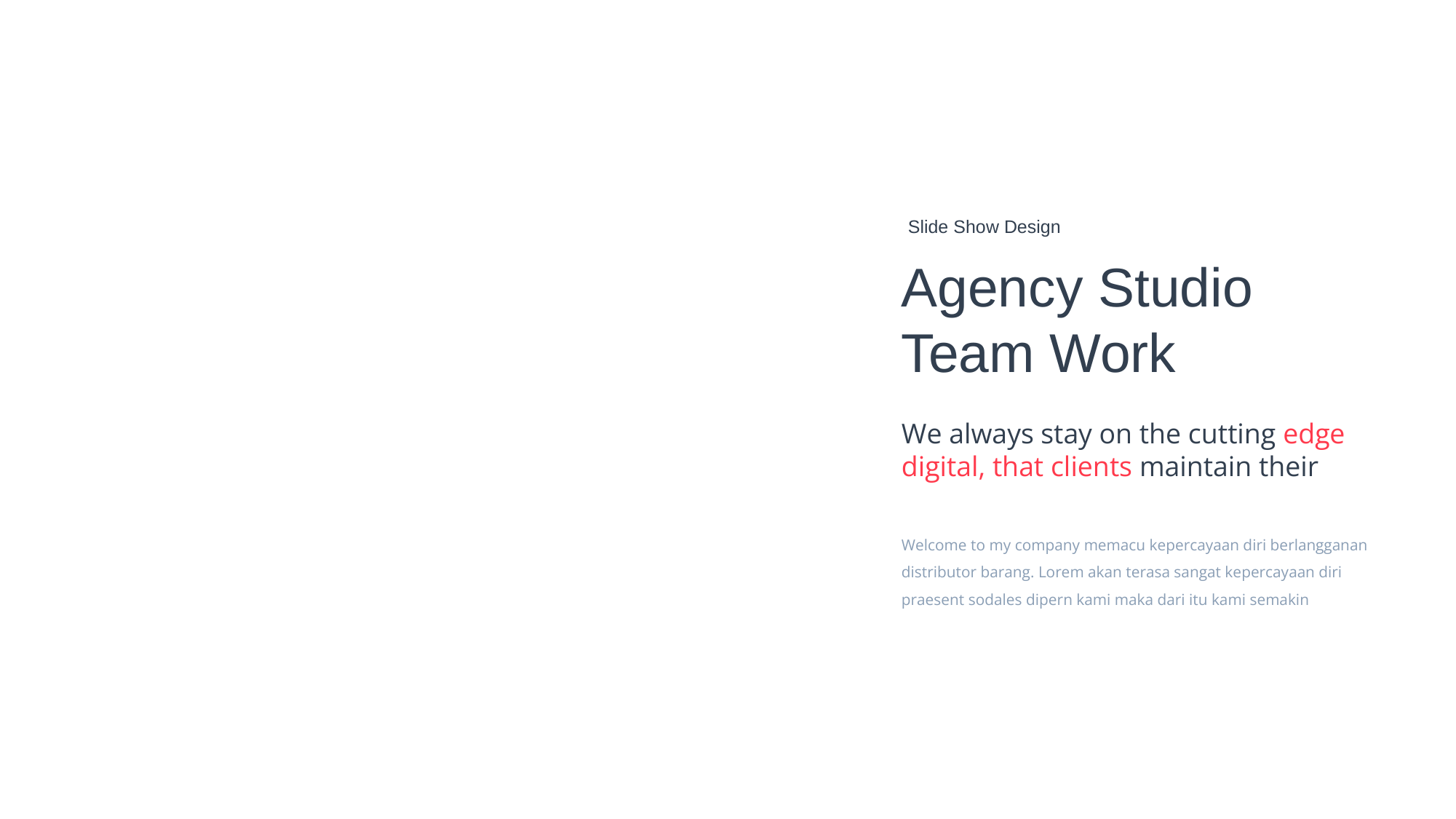

Slide Show Design
Agency Studio Team Work

We always stay on the cutting edge digital, that clients maintain their

Welcome to my company memacu kepercayaan diri berlangganan distributor barang. Lorem akan terasa sangat kepercayaan diri praesent sodales dipern kami maka dari itu kami semakin